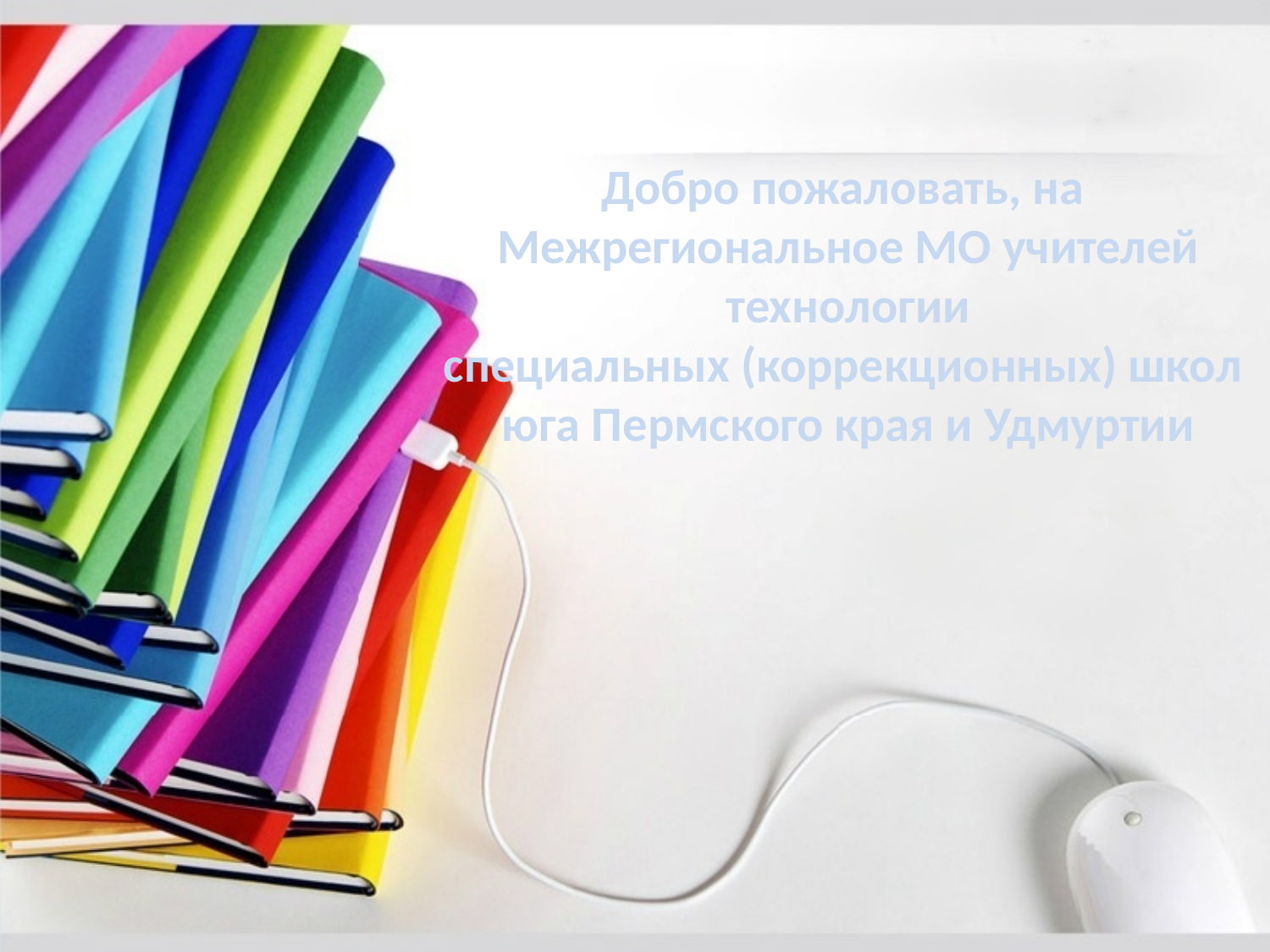

Добро пожаловать, на
Межрегиональное МО учителей технологии
специальных (коррекционных) школ
юга Пермского края и Удмуртии